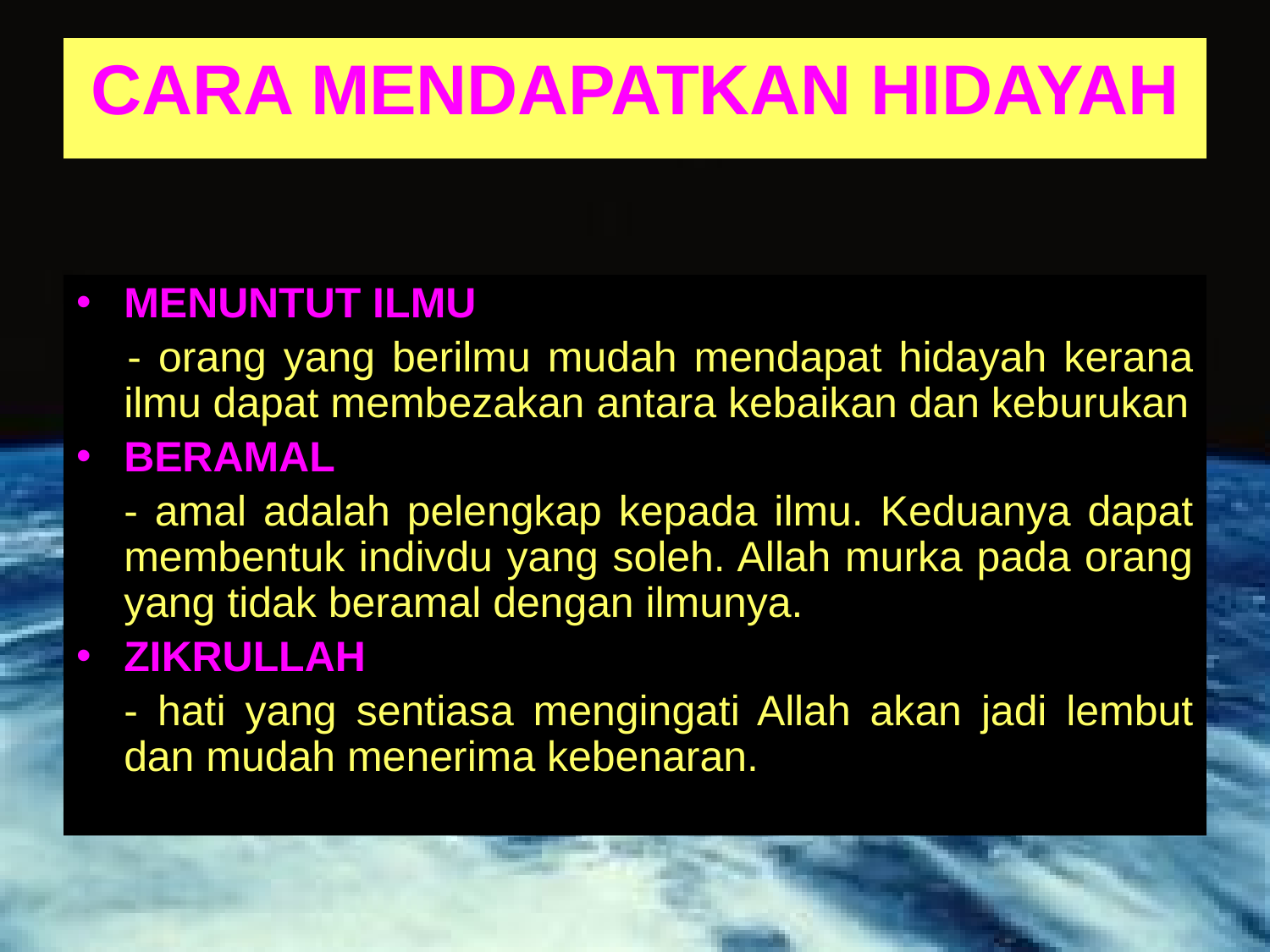

# CARA MENDAPATKAN HIDAYAH
MENUNTUT ILMU
   - orang yang berilmu mudah mendapat hidayah kerana ilmu dapat membezakan antara kebaikan dan keburukan
BERAMAL
	- amal adalah pelengkap kepada ilmu. Keduanya dapat membentuk indivdu yang soleh. Allah murka pada orang yang tidak beramal dengan ilmunya.
ZIKRULLAH
	- hati yang sentiasa mengingati Allah akan jadi lembut dan mudah menerima kebenaran.